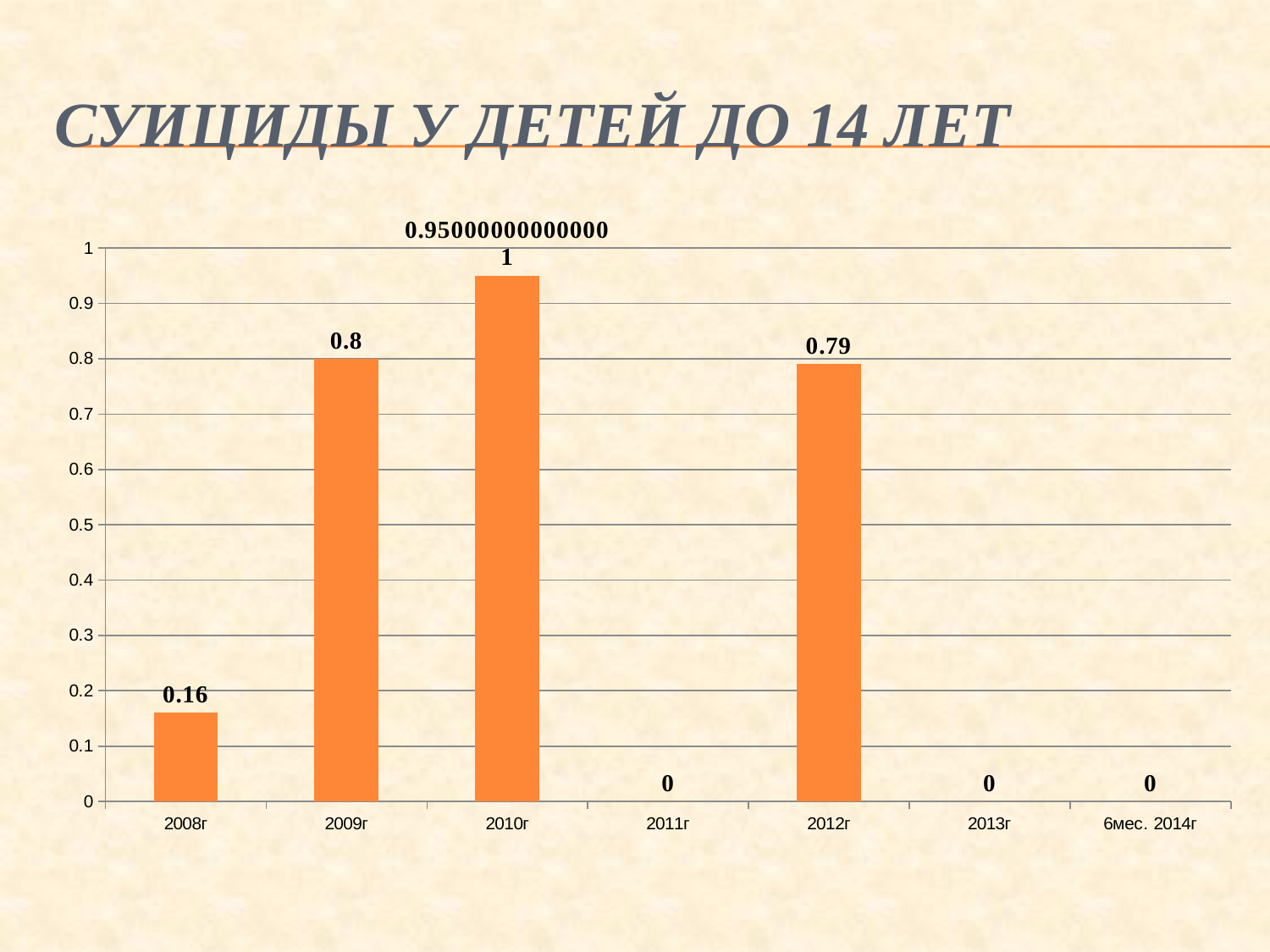

# Суициды у детей до 14 лет

### Chart

| Category |  |
|---|---|
| 2008г | 0.16 |
| 2009г | 0.8 |
| 2010г | 0.9500000000000006 |
| 2011г | 0.0 |
| 2012г | 0.79 |
| 2013г | 0.0 |
| 6мес. 2014г | 0.0 |